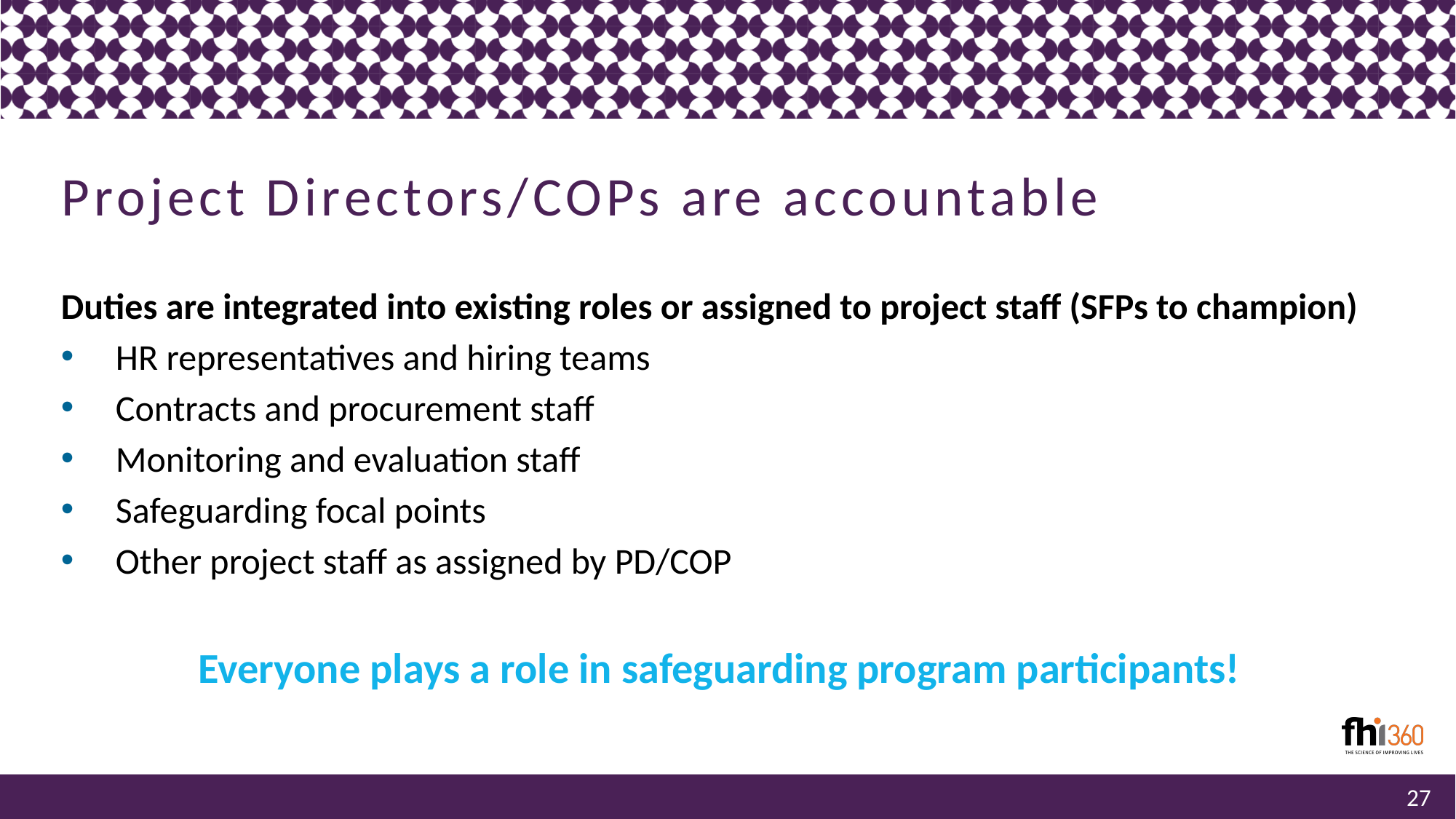

# Project Directors/COPs are accountable
Duties are integrated into existing roles or assigned to project staff (SFPs to champion)
HR representatives and hiring teams
Contracts and procurement staff
Monitoring and evaluation staff
Safeguarding focal points
Other project staff as assigned by PD/COP

Everyone plays a role in safeguarding program participants!